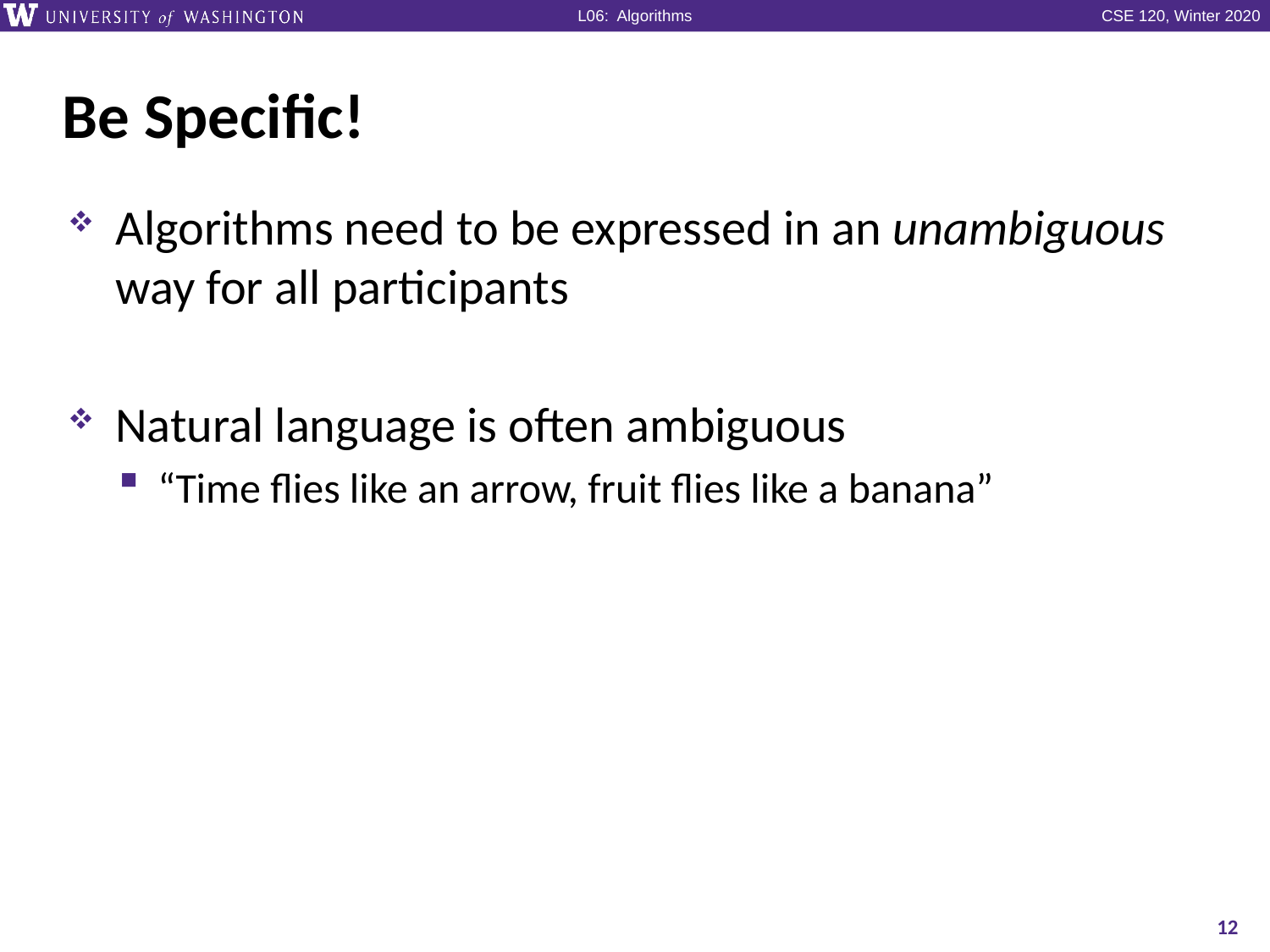

# Be Specific!
Algorithms need to be expressed in an unambiguous way for all participants

Natural language is often ambiguous
“Time flies like an arrow, fruit flies like a banana”
12